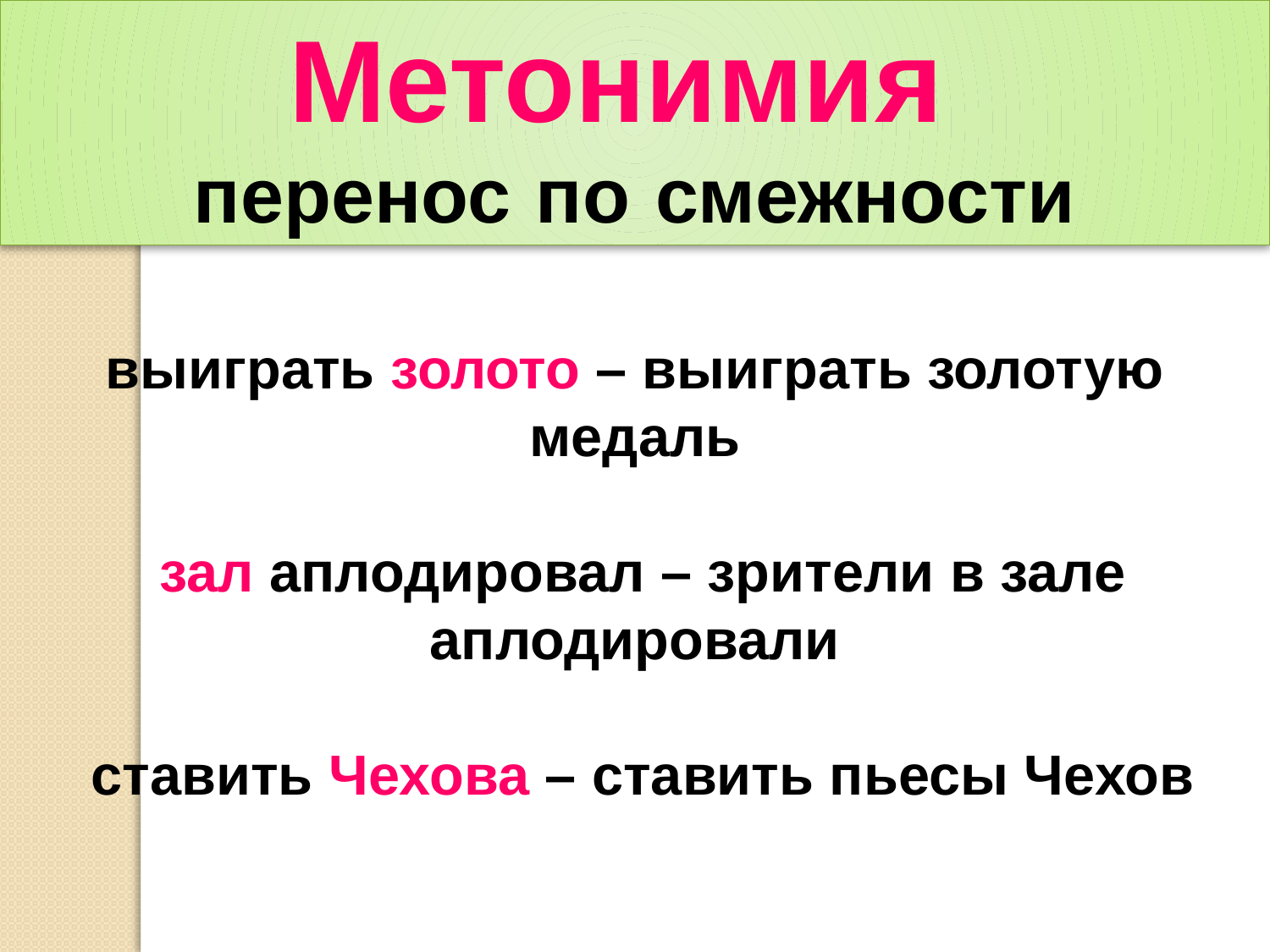

Метонимия
перенос по смежности
выиграть золото – выиграть золотую медаль

 зал аплодировал – зрители в зале аплодировали

 ставить Чехова – ставить пьесы Чехов